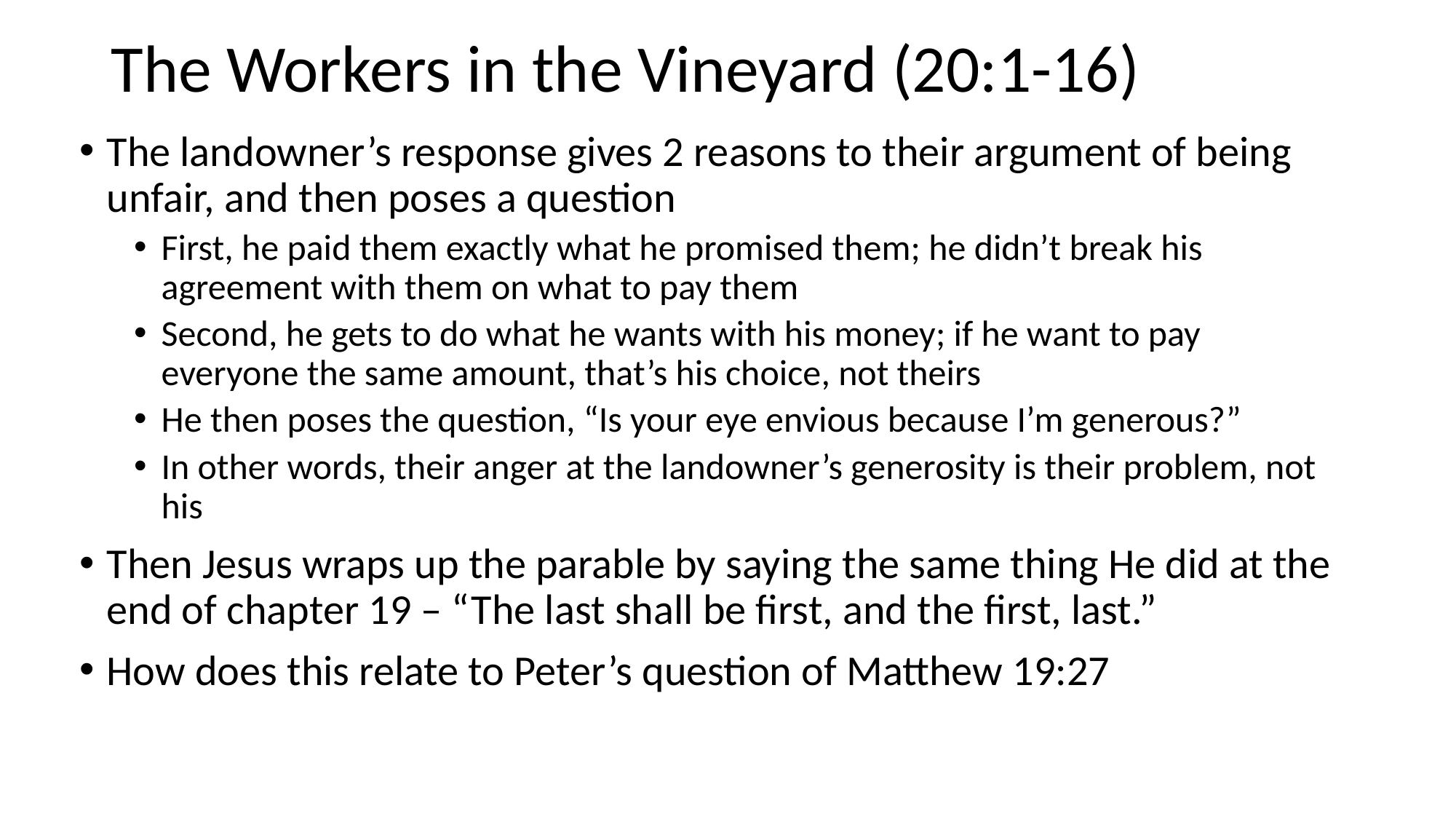

# The Workers in the Vineyard (20:1-16)
The landowner’s response gives 2 reasons to their argument of being unfair, and then poses a question
First, he paid them exactly what he promised them; he didn’t break his agreement with them on what to pay them
Second, he gets to do what he wants with his money; if he want to pay everyone the same amount, that’s his choice, not theirs
He then poses the question, “Is your eye envious because I’m generous?”
In other words, their anger at the landowner’s generosity is their problem, not his
Then Jesus wraps up the parable by saying the same thing He did at the end of chapter 19 – “The last shall be first, and the first, last.”
How does this relate to Peter’s question of Matthew 19:27